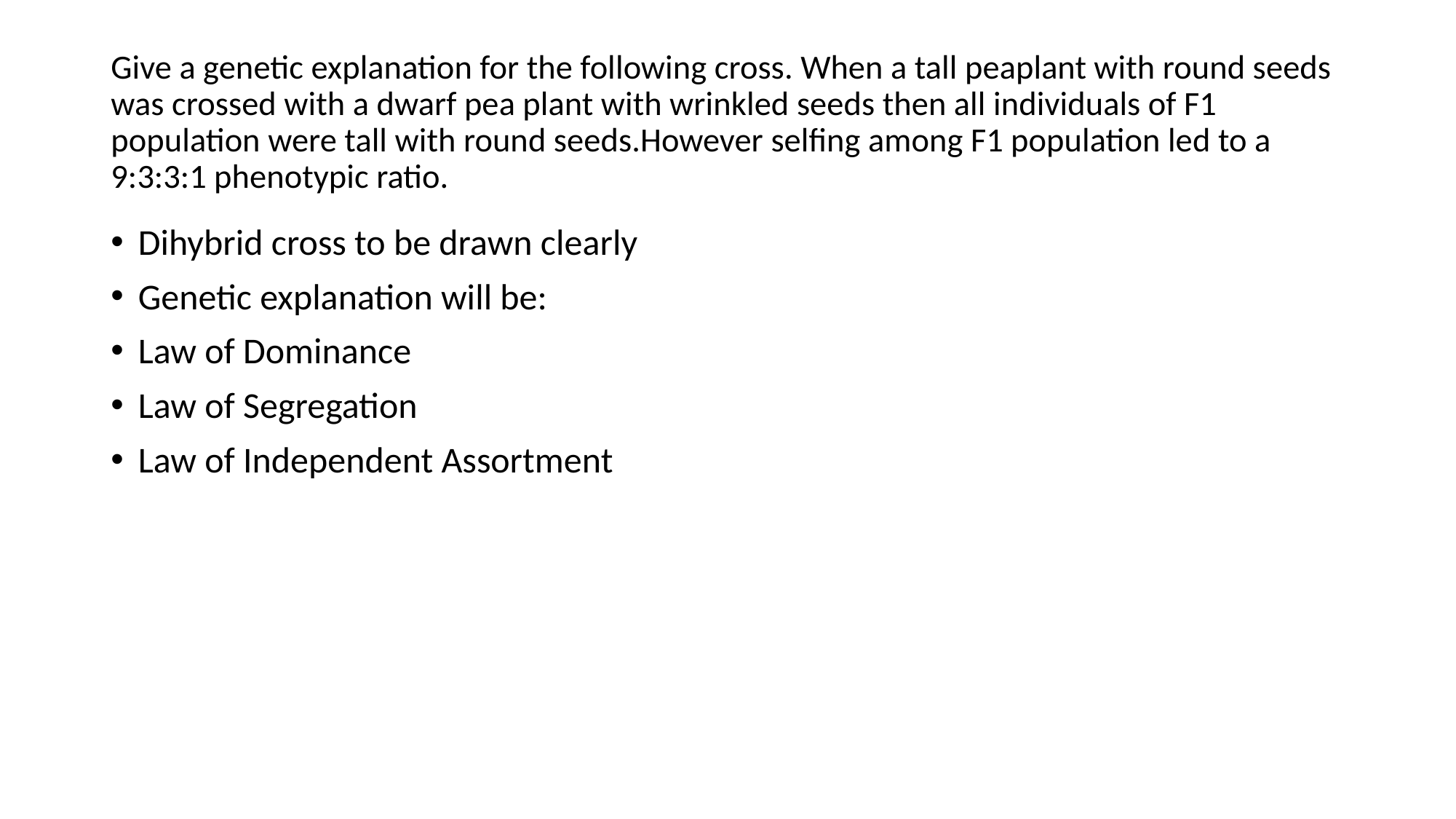

# Give a genetic explanation for the following cross. When a tall peaplant with round seeds was crossed with a dwarf pea plant with wrinkled seeds then all individuals of F1 population were tall with round seeds.However selfing among F1 population led to a 9:3:3:1 phenotypic ratio.
Dihybrid cross to be drawn clearly
Genetic explanation will be:
Law of Dominance
Law of Segregation
Law of Independent Assortment